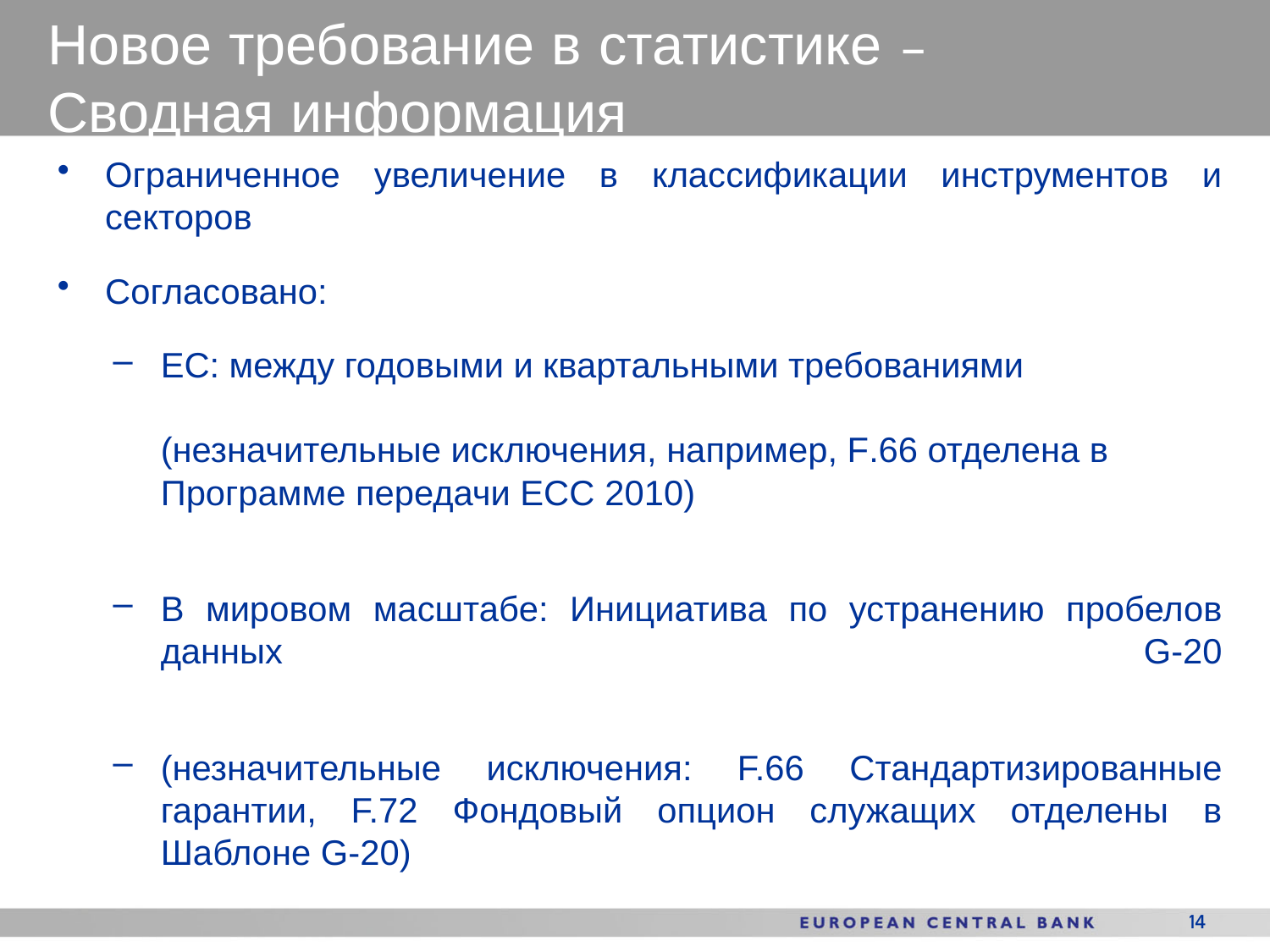

# Новое требование в статистике – Сводная информация
Ограниченное увеличение в классификации инструментов и секторов
Согласовано:
ЕС: между годовыми и квартальными требованиями
(незначительные исключения, например, F.66 отделена в Программе передачи ЕСС 2010)
В мировом масштабе: Инициатива по устранению пробелов данных G-20
(незначительные исключения: F.66 Стандартизированные гарантии, F.72 Фондовый опцион служащих отделены в Шаблоне G-20)
14